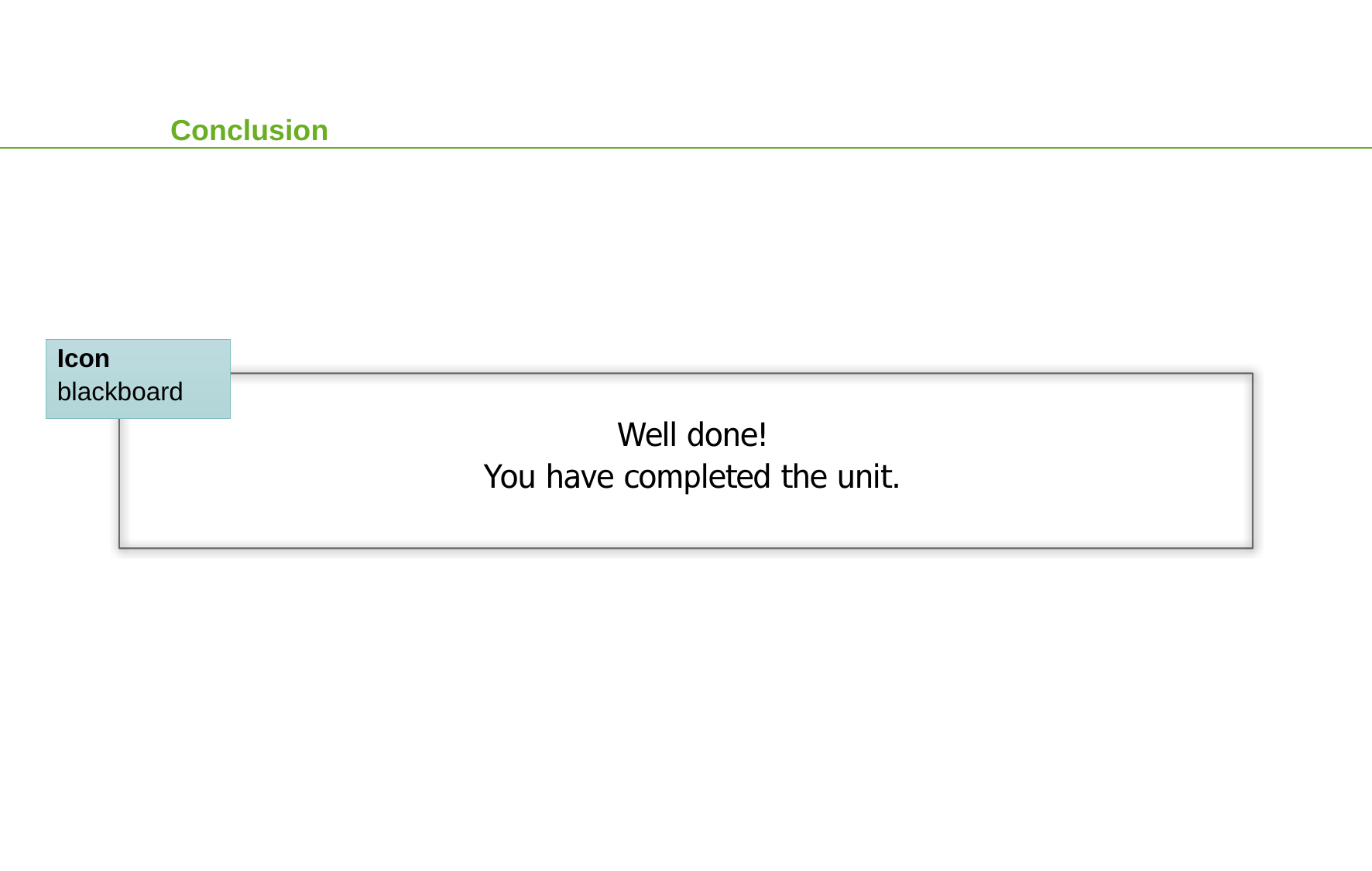

Conclusion
Icon
blackboard

Well done!
You have completed the unit.